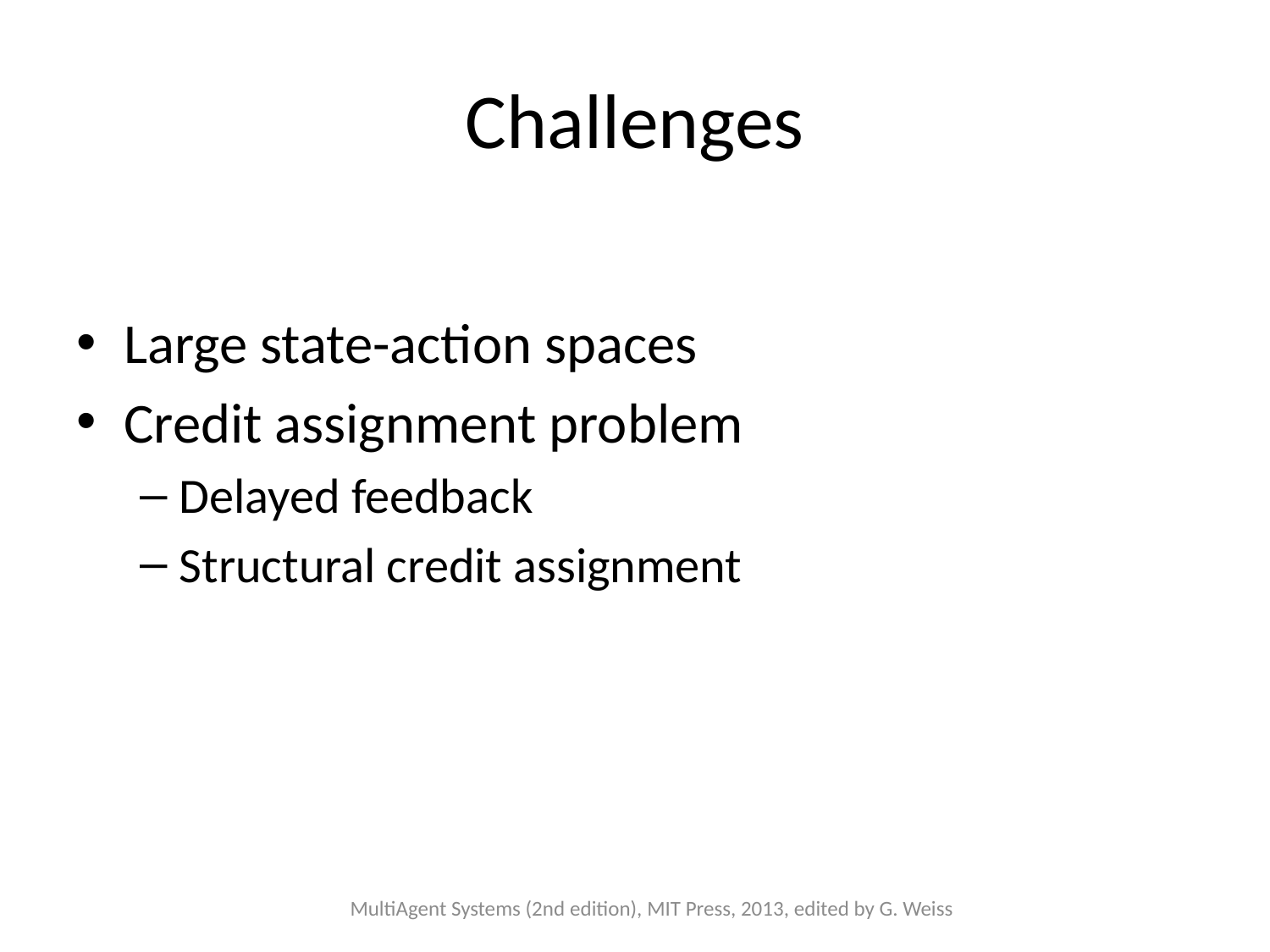

# Challenges

Large state-action spaces
Credit assignment problem
Delayed feedback
Structural credit assignment
MultiAgent Systems (2nd edition), MIT Press, 2013, edited by G. Weiss